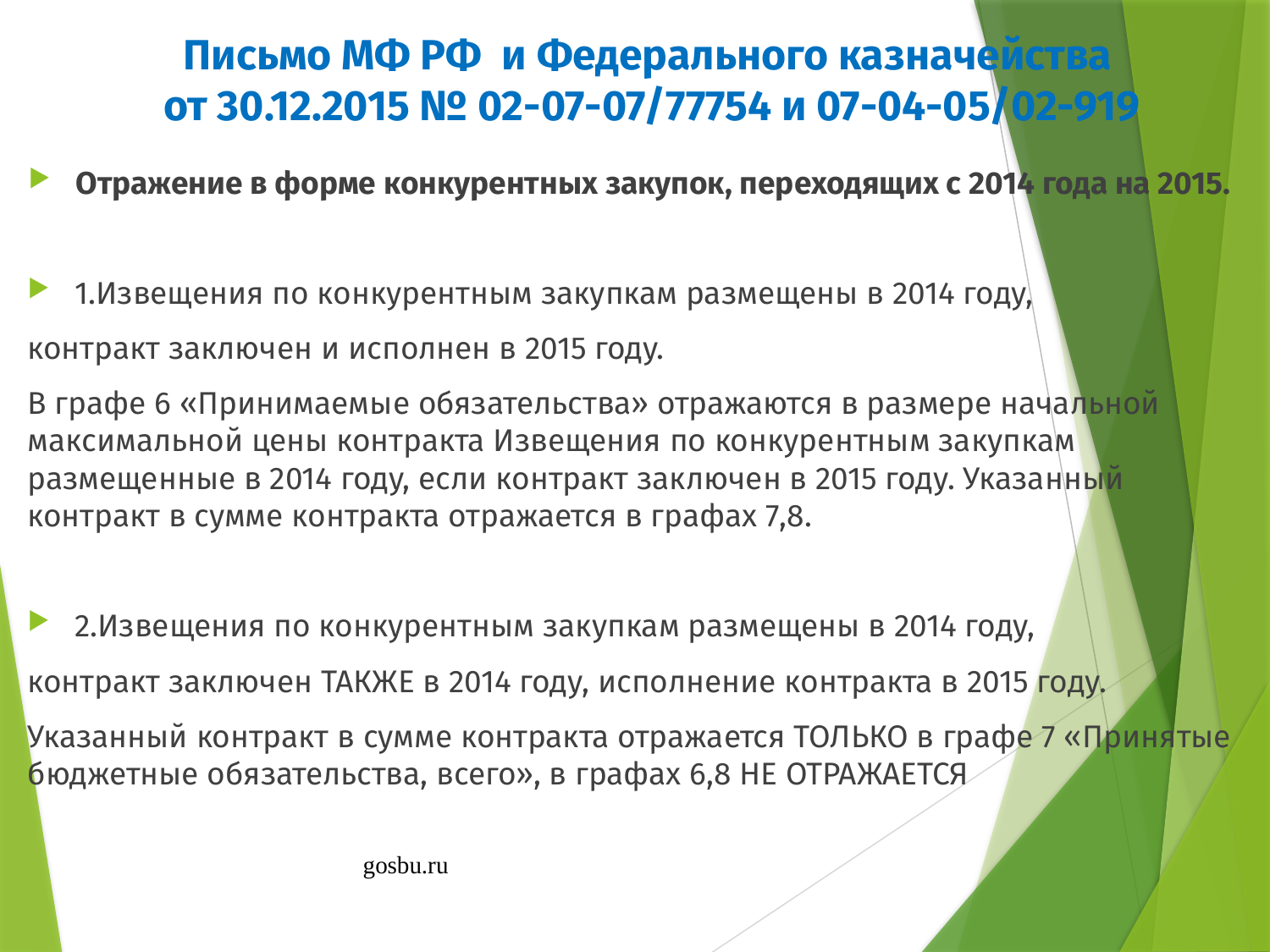

# Письмо МФ РФ  и Федерального казначейства от 30.12.2015 № 02-07-07/77754 и 07-04-05/02-919
Отражение в форме конкурентных закупок, переходящих с 2014 года на 2015.

1.Извещения по конкурентным закупкам размещены в 2014 году,
контракт заключен и исполнен в 2015 году.
В графе 6 «Принимаемые обязательства» отражаются в размере начальной максимальной цены контракта Извещения по конкурентным закупкам размещенные в 2014 году, если контракт заключен в 2015 году. Указанный контракт в сумме контракта отражается в графах 7,8.

2.Извещения по конкурентным закупкам размещены в 2014 году,
контракт заключен ТАКЖЕ в 2014 году, исполнение контракта в 2015 году.
Указанный контракт в сумме контракта отражается ТОЛЬКО в графе 7 «Принятые бюджетные обязательства, всего», в графах 6,8 НЕ ОТРАЖАЕТСЯ

gosbu.ru